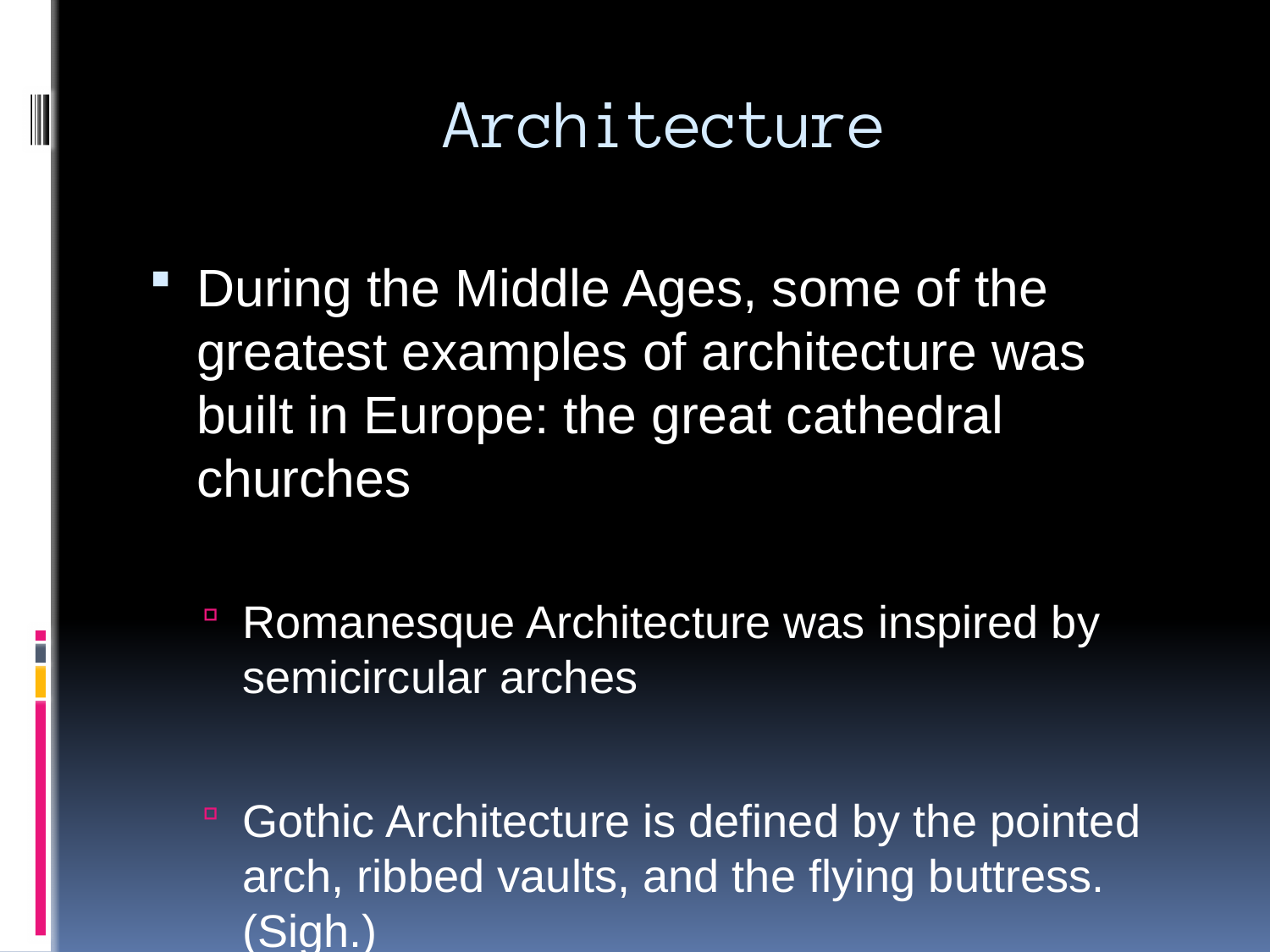

# Architecture
During the Middle Ages, some of the greatest examples of architecture was built in Europe: the great cathedral churches

Romanesque Architecture was inspired by semicircular arches

Gothic Architecture is defined by the pointed arch, ribbed vaults, and the flying buttress. (Sigh.)